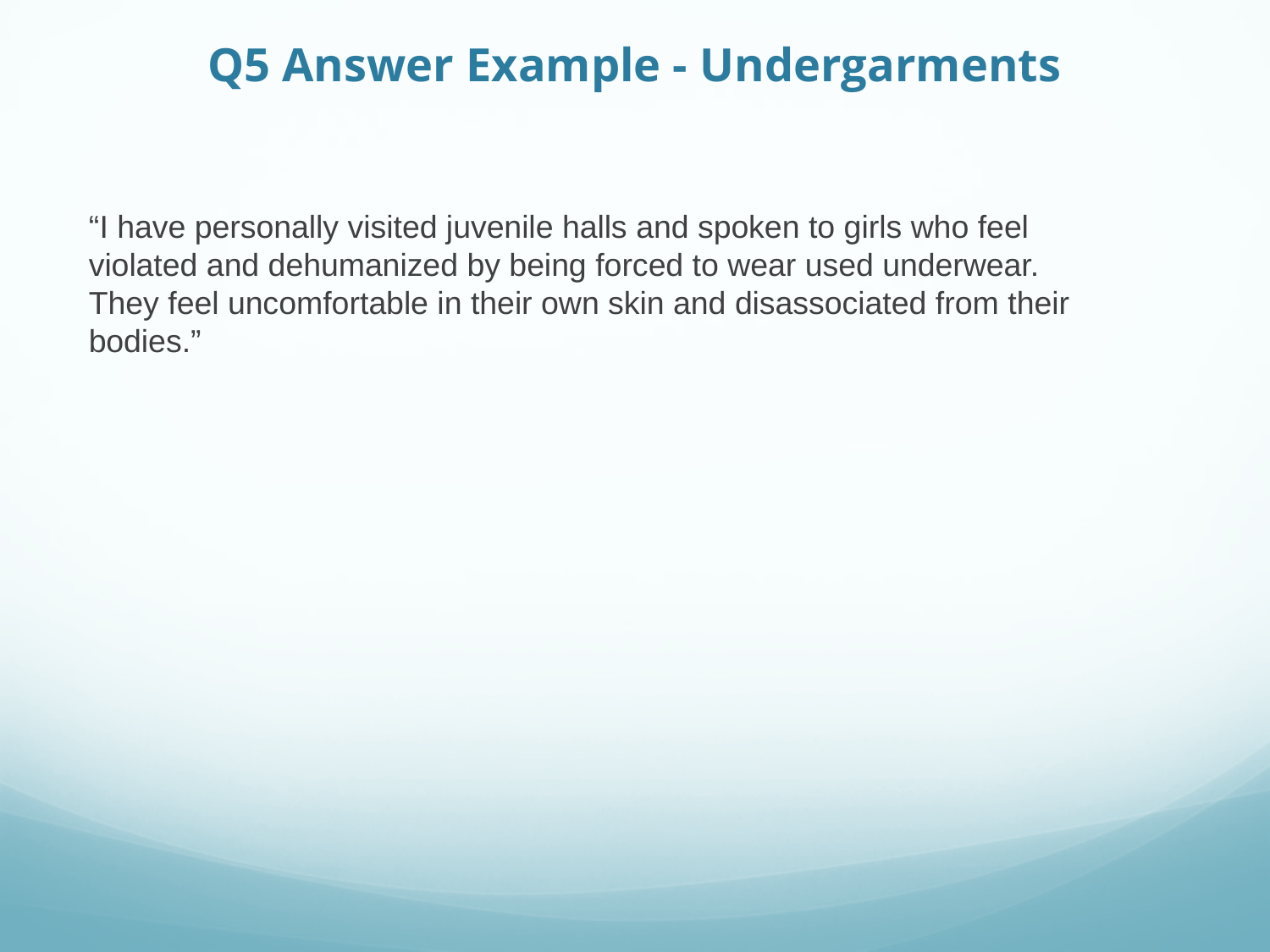

# Q5 Answer Example - Undergarments

“I have personally visited juvenile halls and spoken to girls who feel violated and dehumanized by being forced to wear used underwear. They feel uncomfortable in their own skin and disassociated from their bodies.”